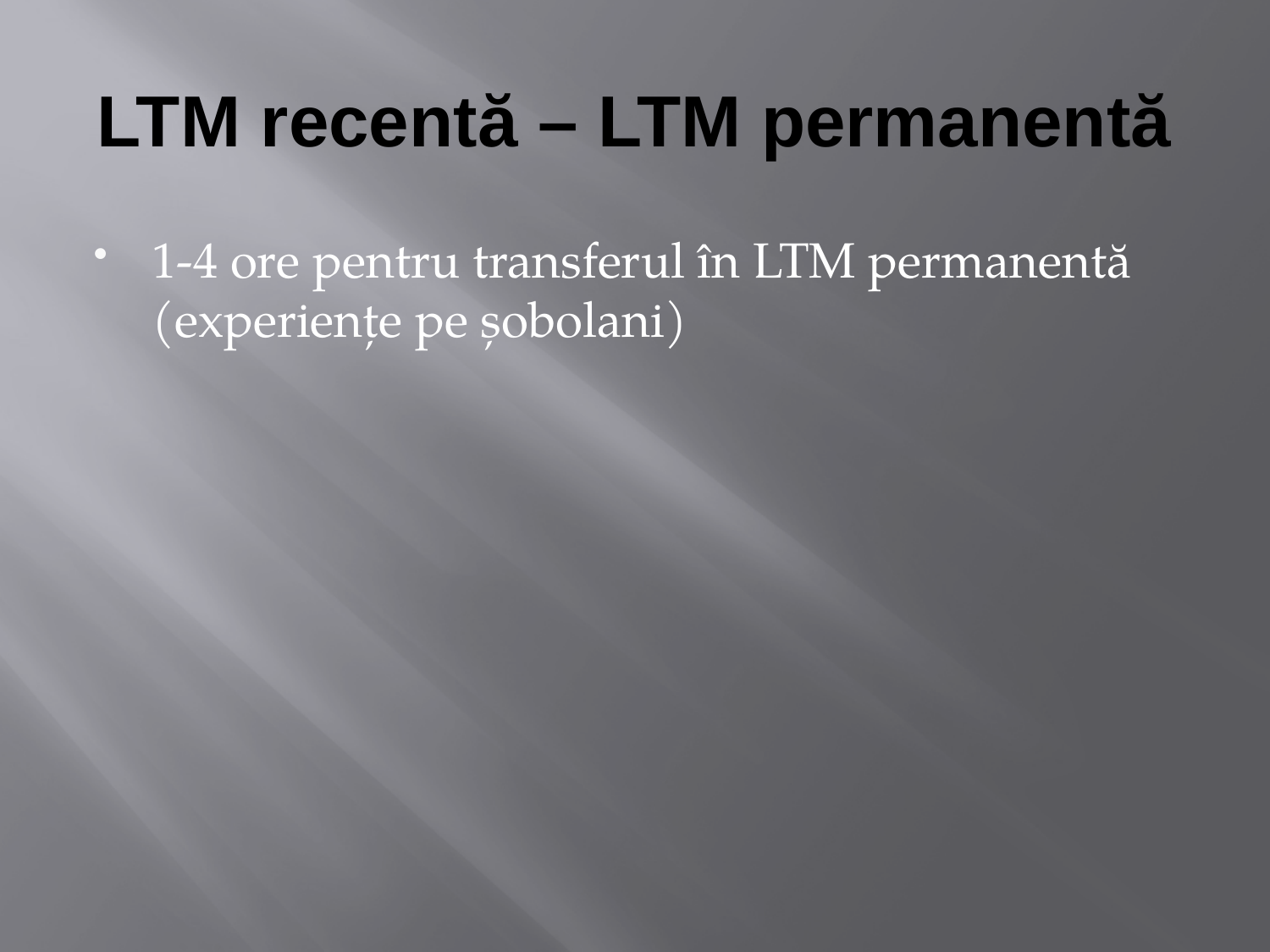

# LTM recentă – LTM permanentă
1-4 ore pentru transferul în LTM permanentă (experienţe pe şobolani)